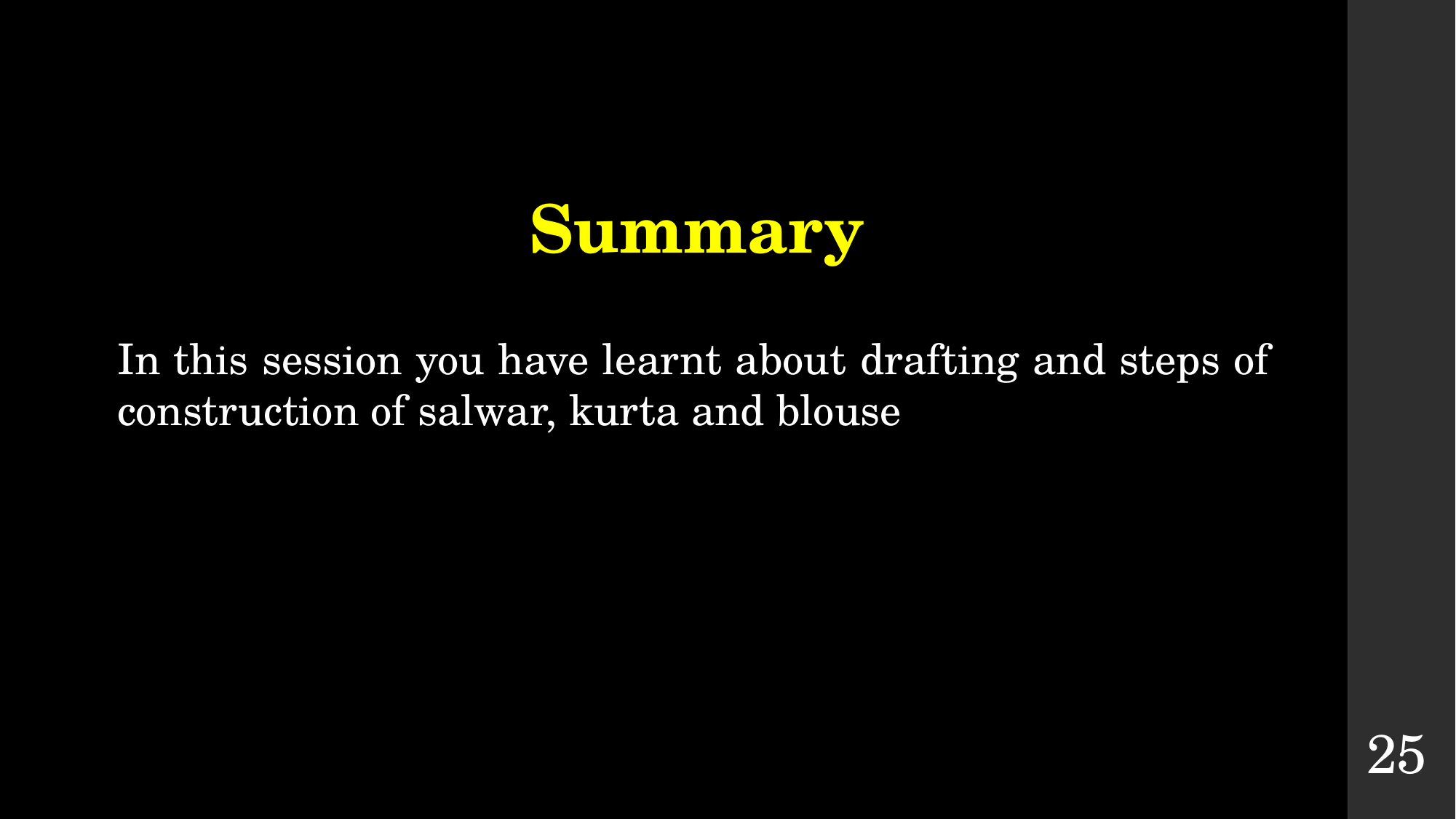

# Summary
In this session you have learnt about drafting and steps of construction of salwar, kurta and blouse
25